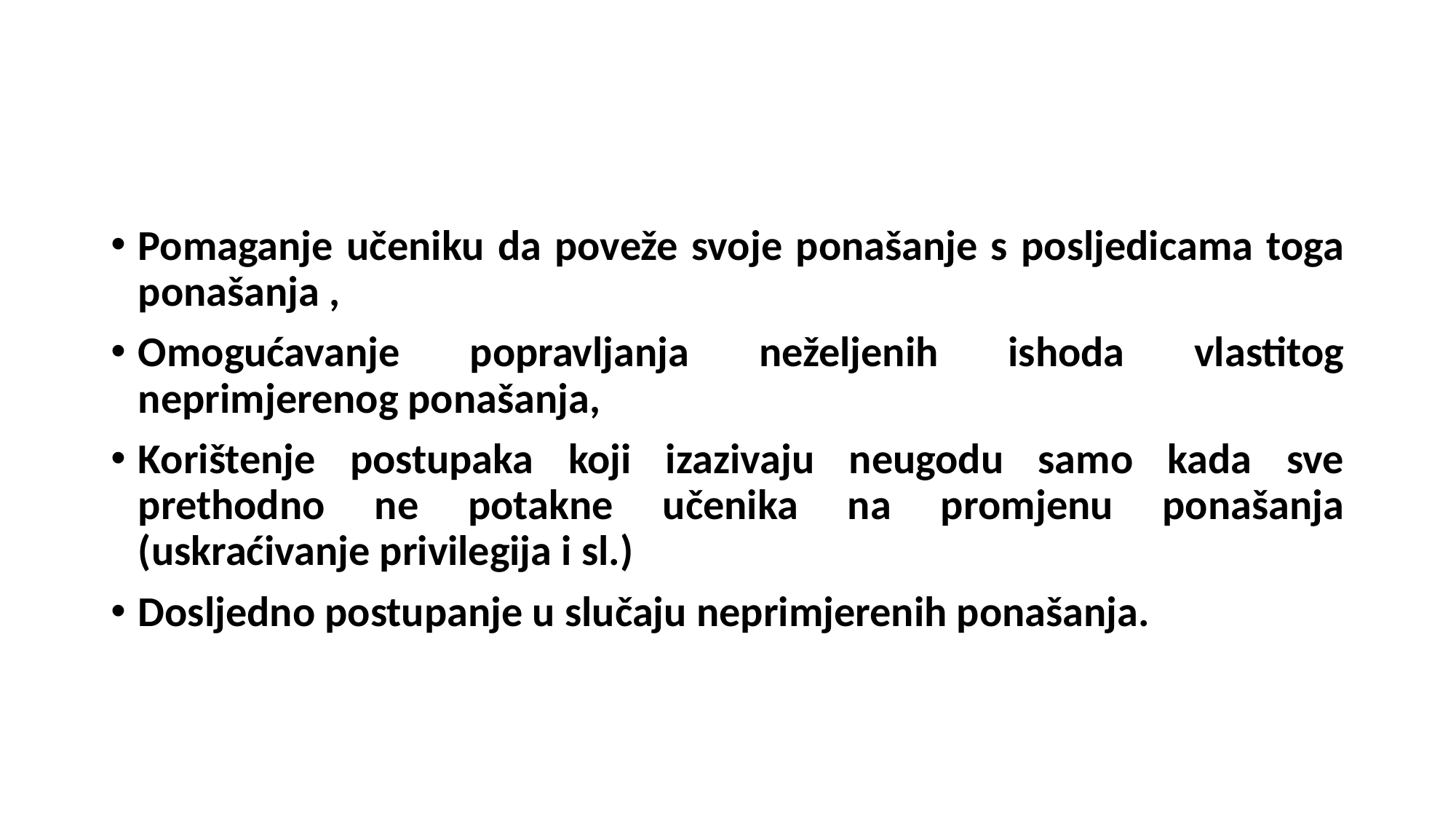

#
Pomaganje učeniku da poveže svoje ponašanje s posljedicama toga ponašanja ,
Omogućavanje popravljanja neželjenih ishoda vlastitog neprimjerenog ponašanja,
Korištenje postupaka koji izazivaju neugodu samo kada sve prethodno ne potakne učenika na promjenu ponašanja (uskraćivanje privilegija i sl.)
Dosljedno postupanje u slučaju neprimjerenih ponašanja.